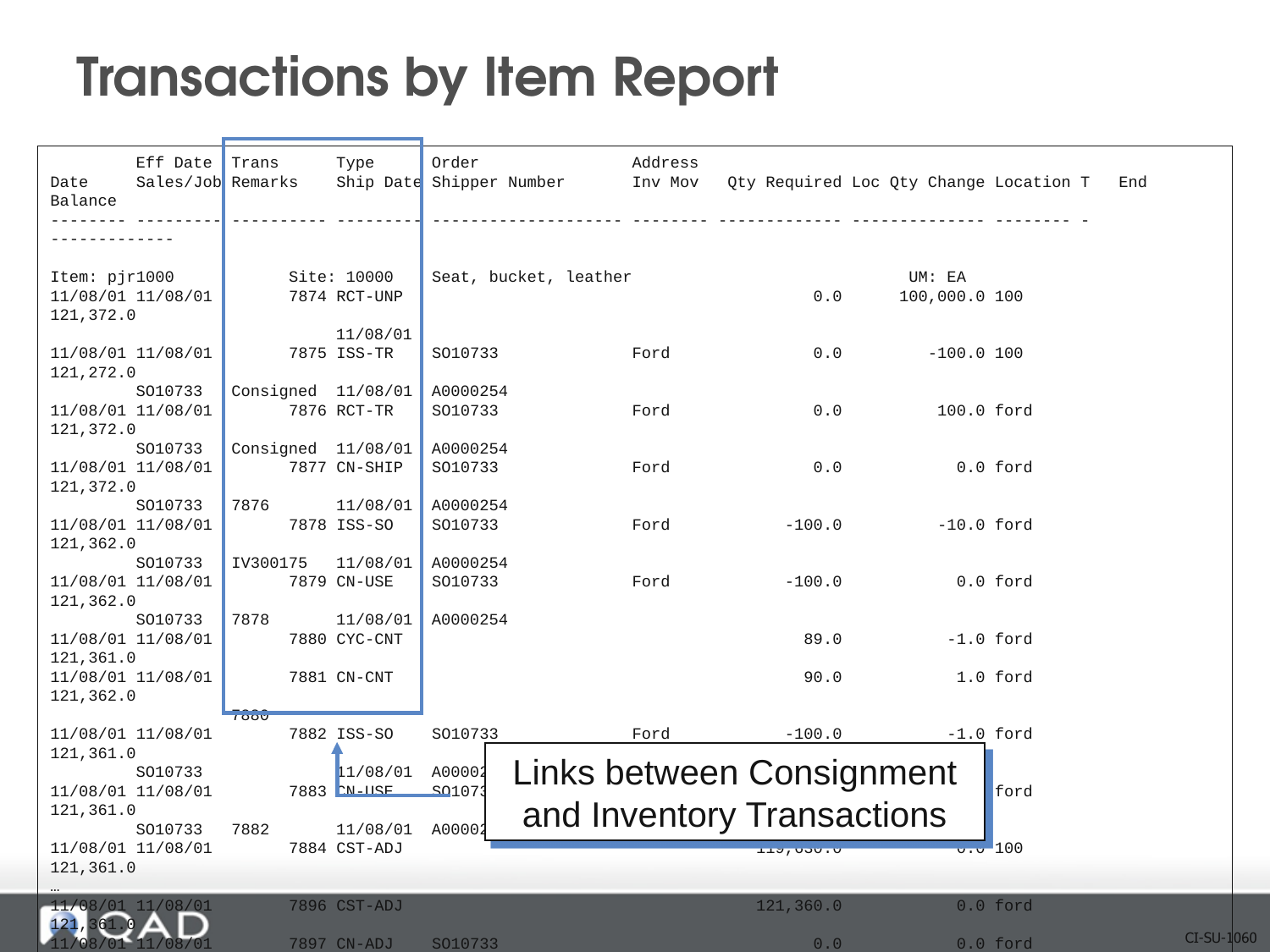

# Transactions by Item Report

         Eff Date  Trans      Type      Order                Address
Date     Sales/Job Remarks    Ship Date Shipper Number       Inv Mov   Qty Required Loc Qty Change Location T   End Balance
-------- --------- ---------- --------- -------------------- -------- ------------- -------------- -------- - -------------

Item: pjr1000            Site: 10000    Seat, bucket, leather                             UM: EA
11/08/01 11/08/01        7874 RCT-UNP                                           0.0      100,000.0 100            121,372.0
                              11/08/01
11/08/01 11/08/01        7875 ISS-TR    SO10733              Ford               0.0         -100.0 100            121,272.0
         SO10733   Consigned  11/08/01  A0000254
11/08/01 11/08/01        7876 RCT-TR    SO10733              Ford               0.0          100.0 ford           121,372.0
         SO10733   Consigned  11/08/01  A0000254
11/08/01 11/08/01        7877 CN-SHIP   SO10733              Ford               0.0            0.0 ford           121,372.0
         SO10733   7876       11/08/01  A0000254
11/08/01 11/08/01        7878 ISS-SO    SO10733              Ford            -100.0          -10.0 ford           121,362.0
         SO10733   IV300175   11/08/01  A0000254
11/08/01 11/08/01        7879 CN-USE    SO10733              Ford            -100.0            0.0 ford           121,362.0
         SO10733   7878       11/08/01  A0000254
11/08/01 11/08/01        7880 CYC-CNT                                          89.0           -1.0 ford           121,361.0
11/08/01 11/08/01        7881 CN-CNT                                           90.0            1.0 ford           121,362.0
                   7880
11/08/01 11/08/01        7882 ISS-SO    SO10733              Ford            -100.0           -1.0 ford           121,361.0
         SO10733              11/08/01  A0000254
11/08/01 11/08/01        7883 CN-USE    SO10733              Ford            -100.0            0.0 ford           121,361.0
         SO10733   7882       11/08/01  A0000254
11/08/01 11/08/01        7884 CST-ADJ                                     119,630.0            0.0 100            121,361.0
…
11/08/01 11/08/01        7896 CST-ADJ                                     121,360.0            0.0 ford           121,361.0
11/08/01 11/08/01        7897 CN-ADJ    SO10733                                 0.0            0.0 ford           121,361.0
                   7896
Links between Consignment and Inventory Transactions
CI-SU-1060